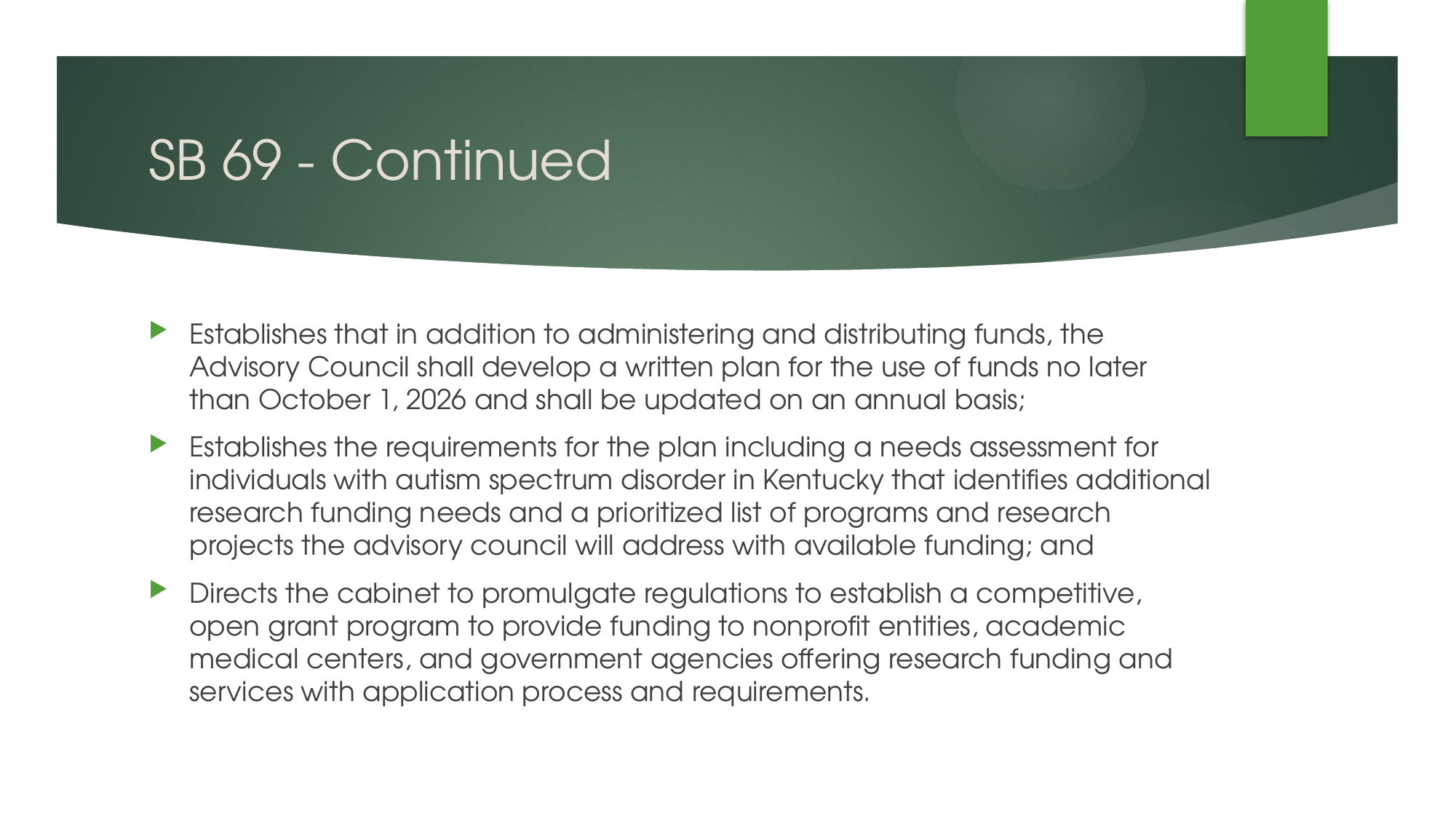

# SB 69 - Continued
Establishes that in addition to administering and distributing funds, the Advisory Council shall develop a written plan for the use of funds no later than October 1, 2026 and shall be updated on an annual basis;
Establishes the requirements for the plan including a needs assessment for individuals with autism spectrum disorder in Kentucky that identifies additional research funding needs and a prioritized list of programs and research projects the advisory council will address with available funding; and
Directs the cabinet to promulgate regulations to establish a competitive, open grant program to provide funding to nonprofit entities, academic medical centers, and government agencies offering research funding and services with application process and requirements.